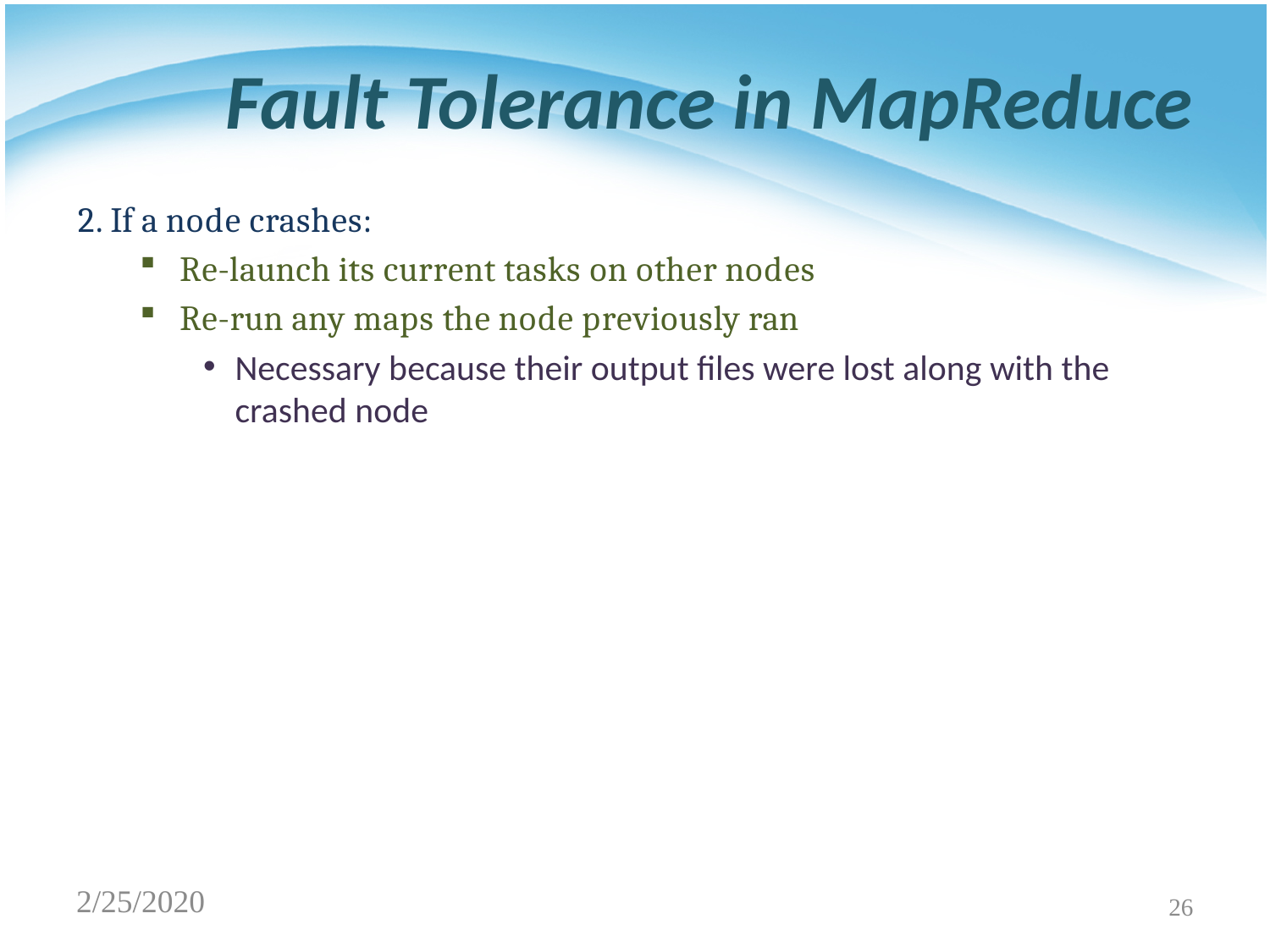

# Fault Tolerance in MapReduce
2. If a node crashes:
Re-launch its current tasks on other nodes
Re-run any maps the node previously ran
Necessary because their output files were lost along with the crashed node
2/25/2020
26